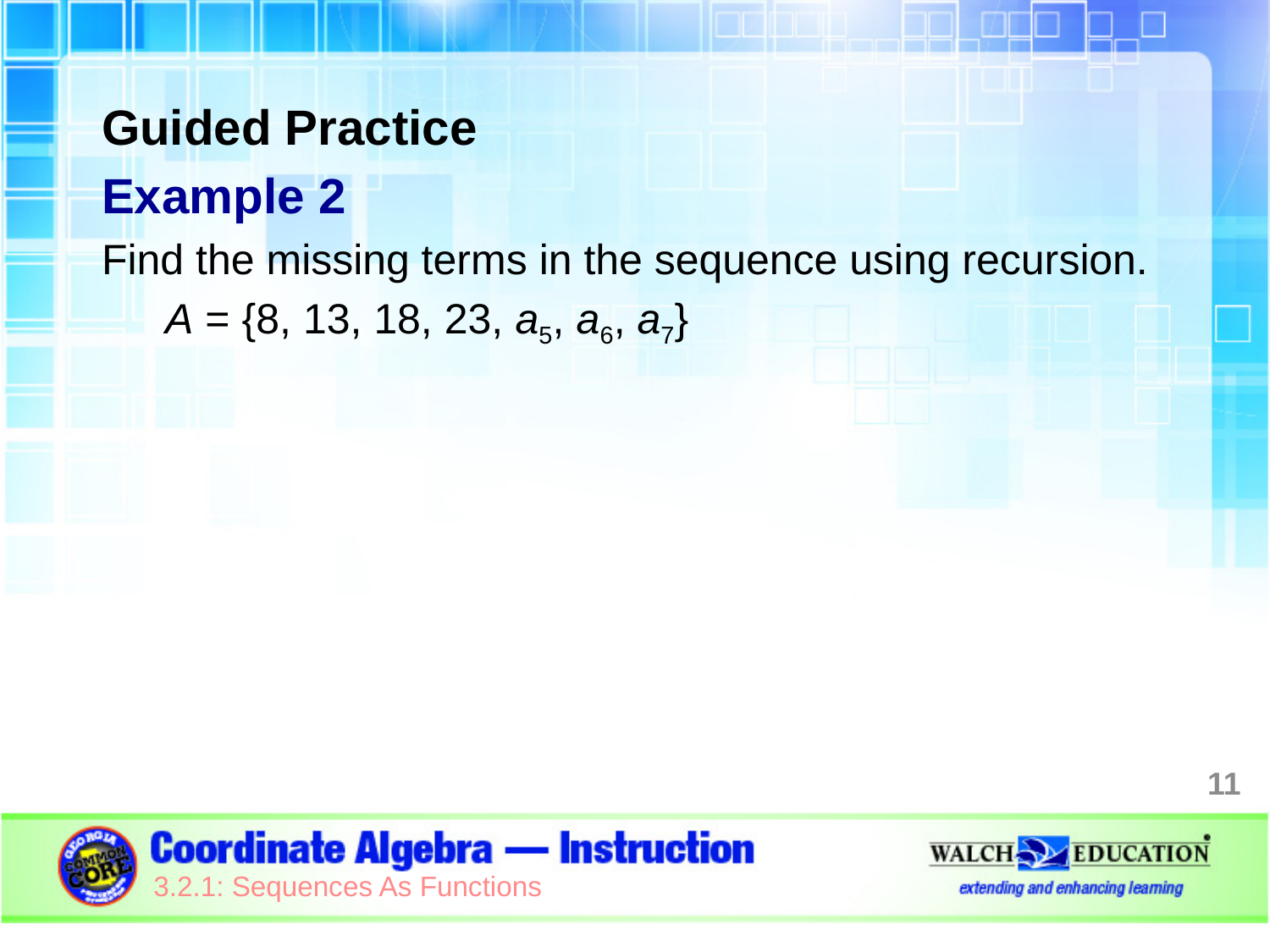

Guided Practice
Example 2
Find the missing terms in the sequence using recursion.
A = {8, 13, 18, 23, a5, a6, a7}

11
3.2.1: Sequences As Functions